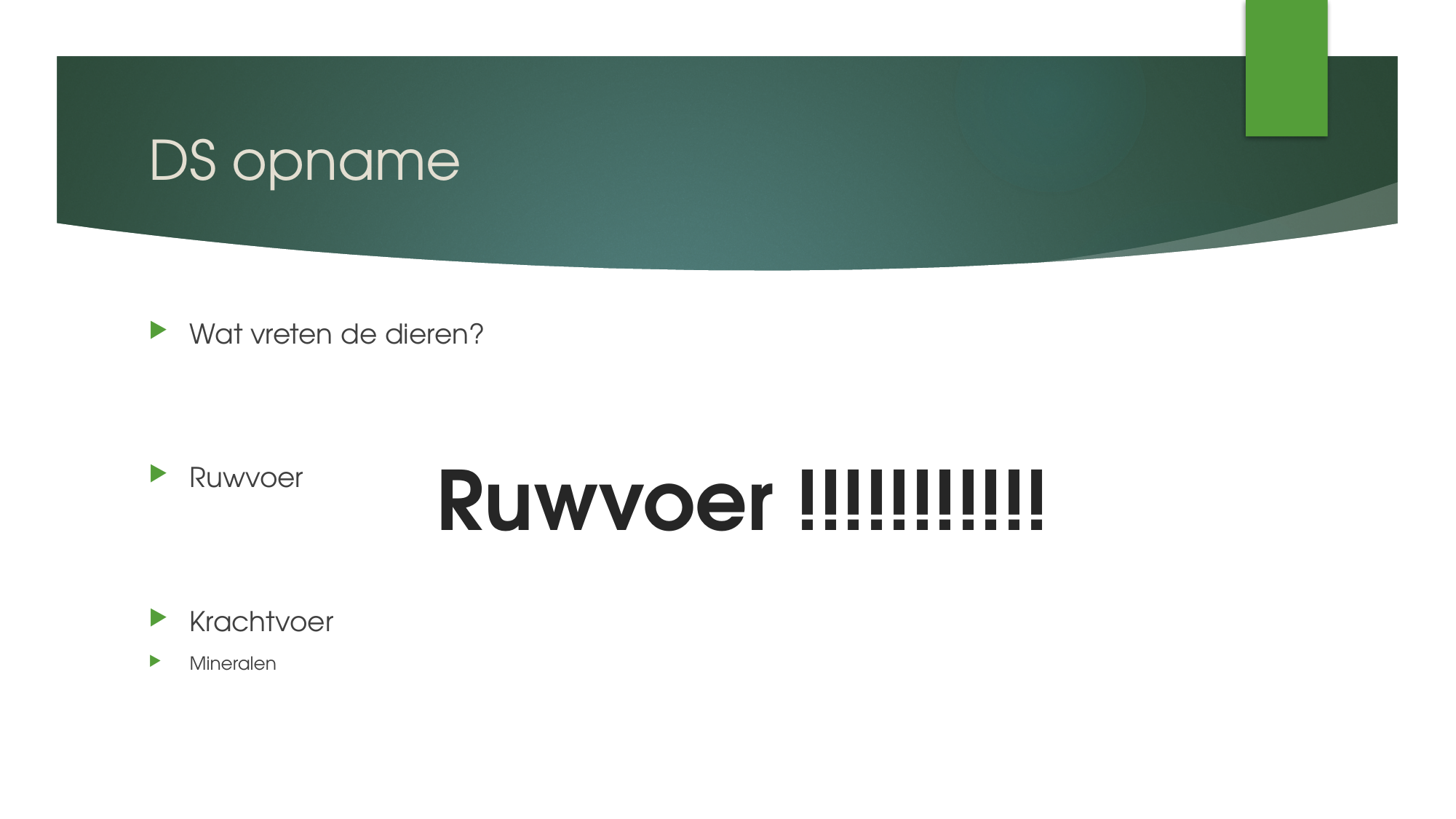

# DS opname
Wat vreten de dieren?

Ruwvoer

Krachtvoer
Mineralen
Ruwvoer !!!!!!!!!!!